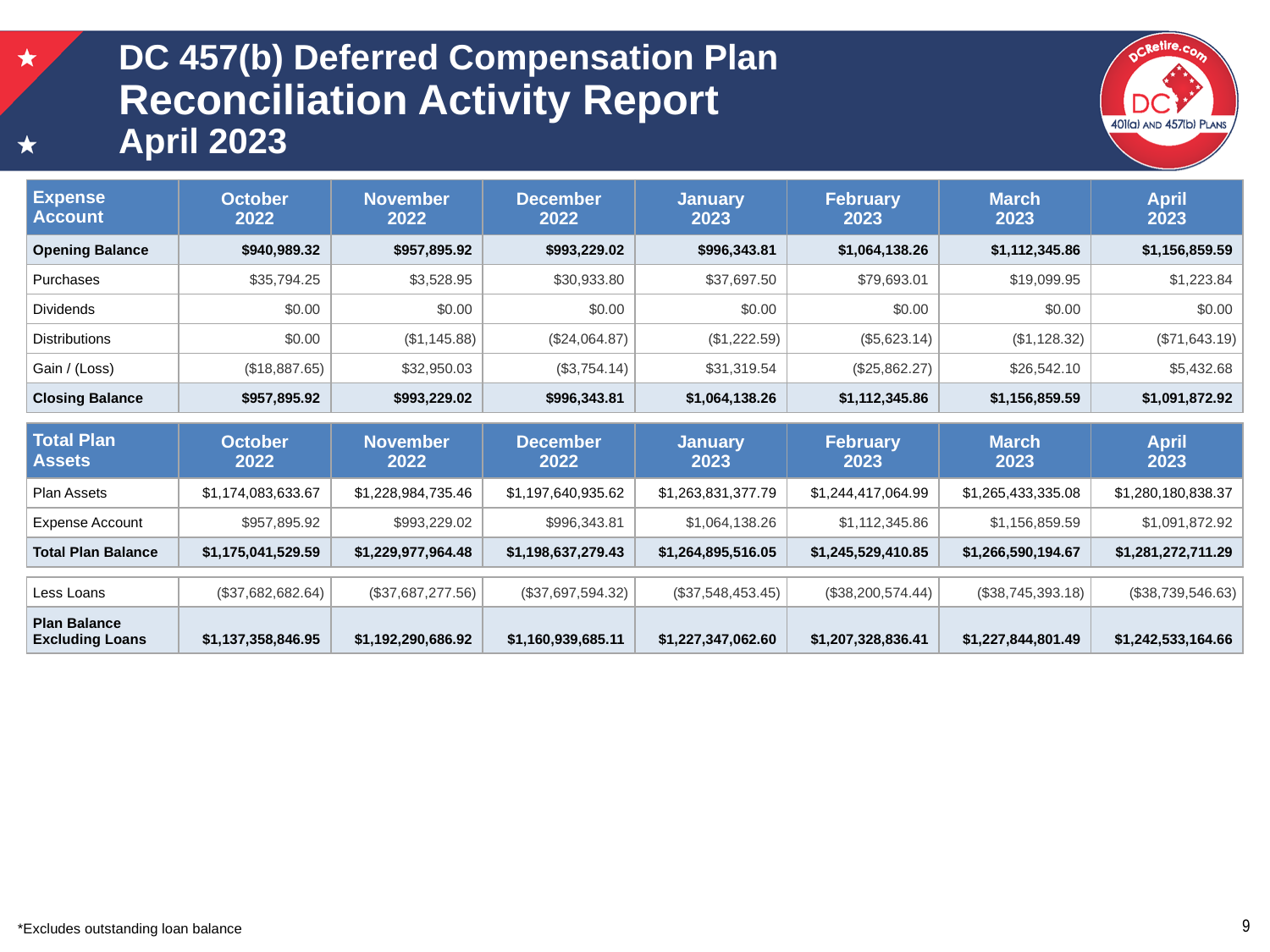

# DC 457(b) Deferred Compensation Plan Reconciliation Activity Report April 2023
| Expense Account | October 2022 | November 2022 | December 2022 | January 2023 | February 2023 | March 2023 | April 2023 |
| --- | --- | --- | --- | --- | --- | --- | --- |
| Opening Balance | $940,989.32 | $957,895.92 | $993,229.02 | $996,343.81 | $1,064,138.26 | $1,112,345.86 | $1,156,859.59 |
| Purchases | $35,794.25 | $3,528.95 | $30,933.80 | $37,697.50 | $79,693.01 | $19,099.95 | $1,223.84 |
| Dividends | $0.00 | $0.00 | $0.00 | $0.00 | $0.00 | $0.00 | $0.00 |
| Distributions | $0.00 | ($1,145.88) | ($24,064.87) | ($1,222.59) | ($5,623.14) | ($1,128.32) | ($71,643.19) |
| Gain / (Loss) | ($18,887.65) | $32,950.03 | ($3,754.14) | $31,319.54 | ($25,862.27) | $26,542.10 | $5,432.68 |
| Closing Balance | $957,895.92 | $993,229.02 | $996,343.81 | $1,064,138.26 | $1,112,345.86 | $1,156,859.59 | $1,091,872.92 |
| Total Plan Assets | October 2022 | November 2022 | December 2022 | January 2023 | February 2023 | March 2023 | April 2023 |
| --- | --- | --- | --- | --- | --- | --- | --- |
| Plan Assets | $1,174,083,633.67 | $1,228,984,735.46 | $1,197,640,935.62 | $1,263,831,377.79 | $1,244,417,064.99 | $1,265,433,335.08 | $1,280,180,838.37 |
| Expense Account | $957,895.92 | $993,229.02 | $996,343.81 | $1,064,138.26 | $1,112,345.86 | $1,156,859.59 | $1,091,872.92 |
| Total Plan Balance | $1,175,041,529.59 | $1,229,977,964.48 | $1,198,637,279.43 | $1,264,895,516.05 | $1,245,529,410.85 | $1,266,590,194.67 | $1,281,272,711.29 |
| Less Loans | ($37,682,682.64) | ($37,687,277.56) | ($37,697,594.32) | ($37,548,453.45) | ($38,200,574.44) | ($38,745,393.18) | ($38,739,546.63) |
| --- | --- | --- | --- | --- | --- | --- | --- |
| Plan Balance Excluding Loans | $1,137,358,846.95 | $1,192,290,686.92 | $1,160,939,685.11 | $1,227,347,062.60 | $1,207,328,836.41 | $1,227,844,801.49 | $1,242,533,164.66 |
*Excludes outstanding loan balance